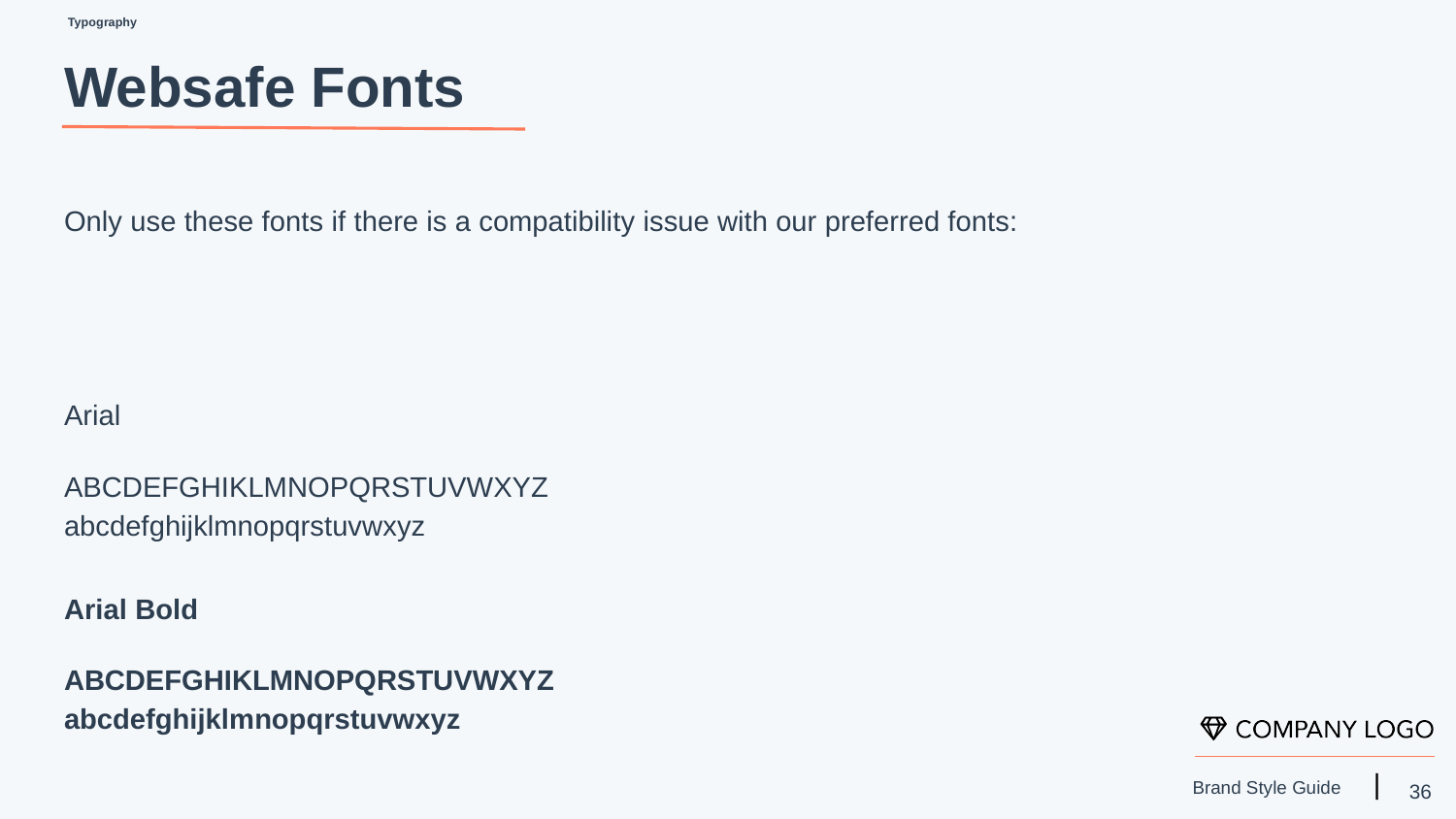

Typography
# Websafe Fonts
Only use these fonts if there is a compatibility issue with our preferred fonts:
Arial
ABCDEFGHIKLMNOPQRSTUVWXYZ
abcdefghijklmnopqrstuvwxyz
Arial Bold
ABCDEFGHIKLMNOPQRSTUVWXYZ
abcdefghijklmnopqrstuvwxyz
36